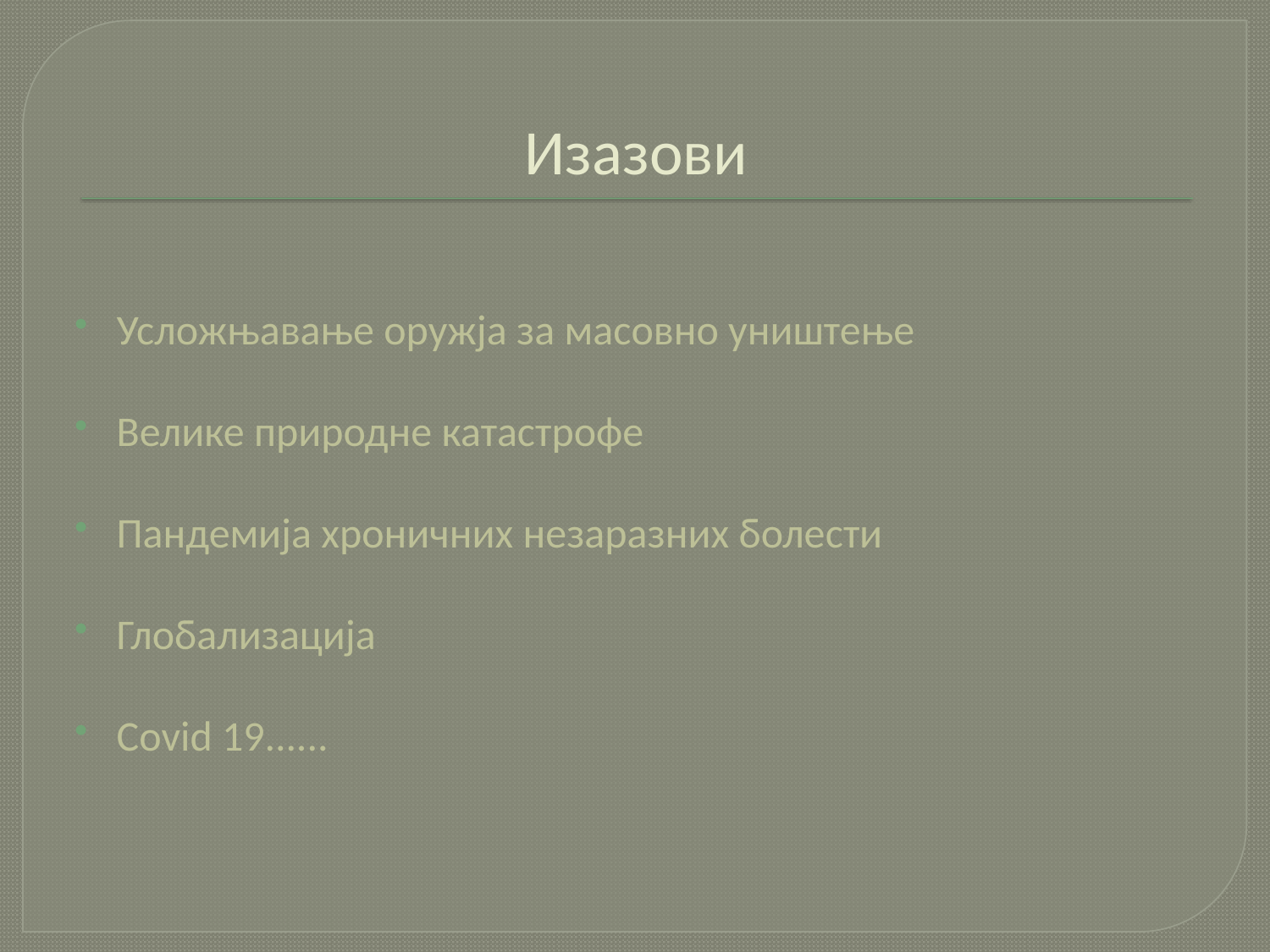

# Изазови

Усложњавање оружја за масовно уништење

Велике природне катастрофе

Пандемија хроничних незаразних болести

Глобализација

Covid 19......